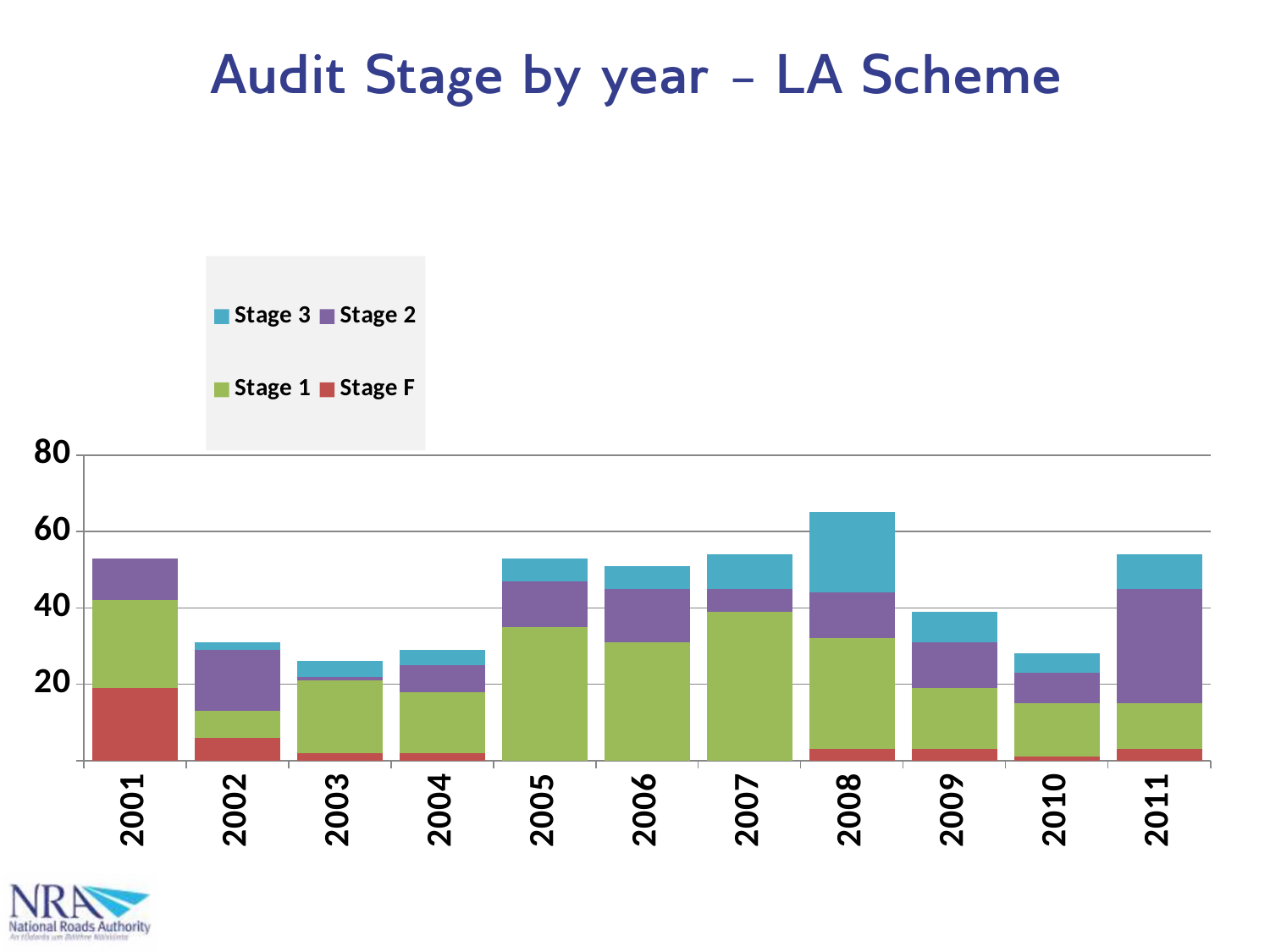

# Audit Stage by year – LA Scheme

### Chart

| Category | Stage F | Stage 1 | Stage 2 | Stage 3 |
|---|---|---|---|---|
| 2001 | 19.0 | 23.0 | 11.0 | 0.0 |
| 2002 | 6.0 | 7.0 | 16.0 | 2.0 |
| 2003 | 2.0 | 19.0 | 1.0 | 4.0 |
| 2004 | 2.0 | 16.0 | 7.0 | 4.0 |
| 2005 | 0.0 | 35.0 | 12.0 | 6.0 |
| 2006 | 0.0 | 31.0 | 14.0 | 6.0 |
| 2007 | 0.0 | 39.0 | 6.0 | 9.0 |
| 2008 | 3.0 | 29.0 | 12.0 | 21.0 |
| 2009 | 3.0 | 16.0 | 12.0 | 8.0 |
| 2010 | 1.0 | 14.0 | 8.0 | 5.0 |
| 2011 | 3.0 | 12.0 | 30.0 | 9.0 |